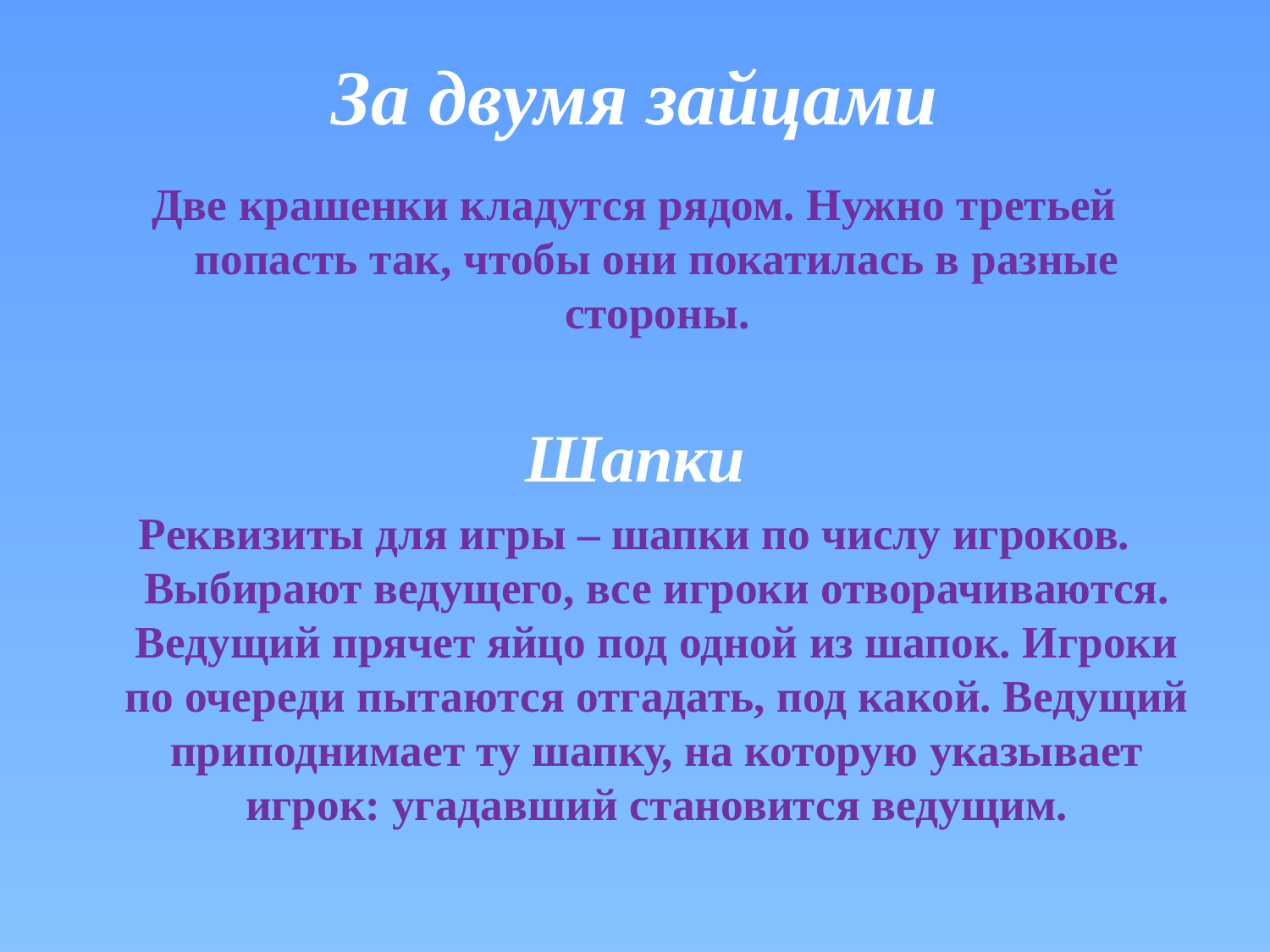

# За двумя зайцами
Две крашенки кладутся рядом. Нужно третьей попасть так, чтобы они покатилась в разные стороны.

Шапки
Реквизиты для игры – шапки по числу игроков. Выбирают ведущего, все игроки отворачиваются. Ведущий прячет яйцо под одной из шапок. Игроки по очереди пытаются отгадать, под какой. Ведущий приподнимает ту шапку, на которую указывает игрок: угадавший становится ведущим.